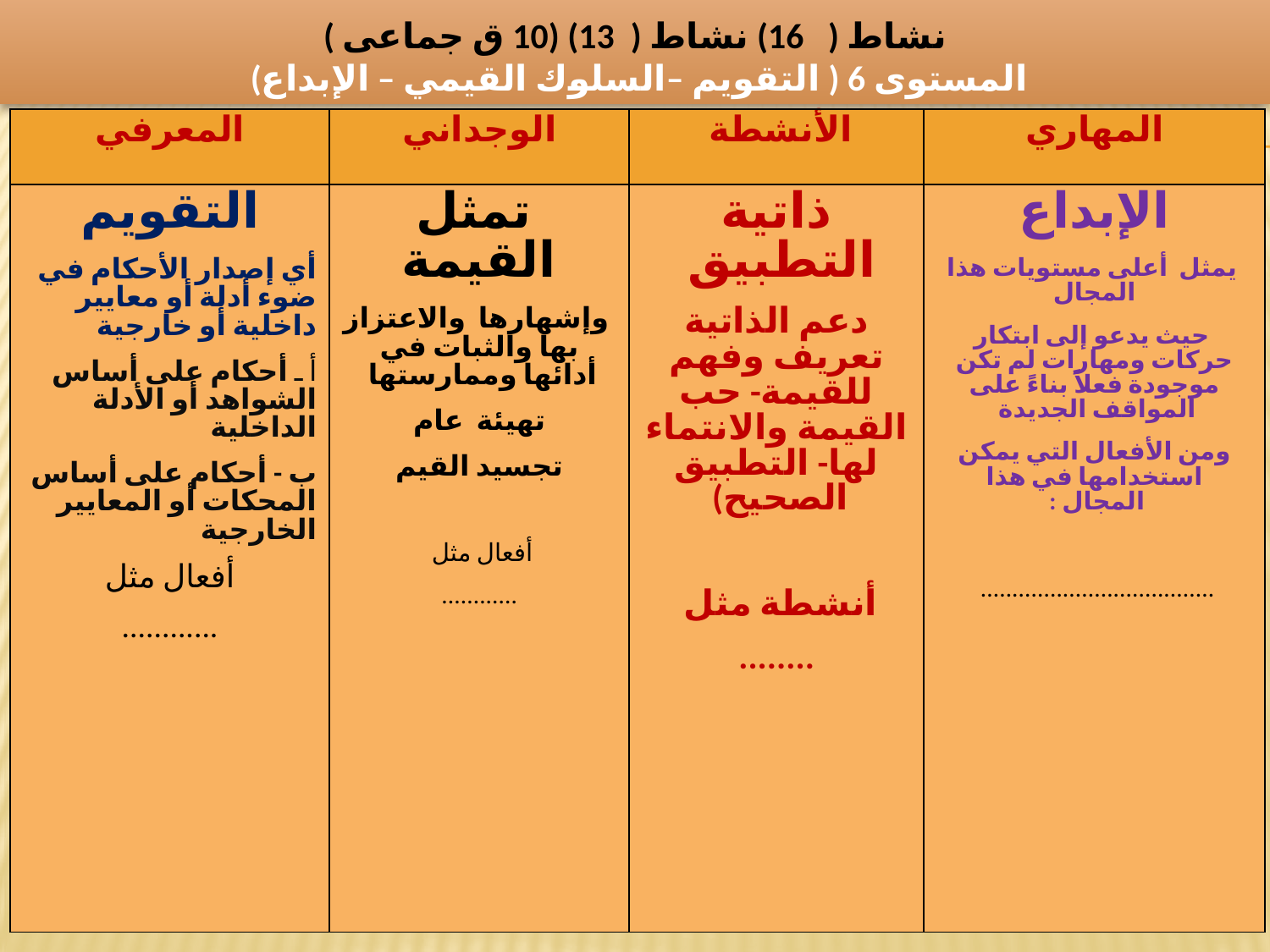

نشاط (   16) نشاط (  13) (10 ق جماعى )
المستوى 6 ( التقويم –السلوك القيمي – الإبداع)
| المعرفي | الوجداني | الأنشطة | المهاري |
| --- | --- | --- | --- |
| التقويم أي إصدار الأحكام في ضوء أدلة أو معايير داخلية أو خارجية أ ـ أحكام على أساس الشواهد أو الأدلة الداخلية ب - أحكام على أساس المحكات أو المعايير الخارجية أفعال مثل ............ | تمثل القيمة وإشهارها  والاعتزاز بها والثبات في أدائها وممارستها تهيئة عام  تجسيد القيم أفعال مثل ............ | ذاتية التطبيق دعم الذاتية تعريف وفهم للقيمة- حب القيمة والانتماء لها- التطبيق الصحيح) أنشطة مثل ........ | الإبداع يمثل أعلى مستويات هذا المجال حيث يدعو إلى ابتكار حركات ومهارات لم تكن موجودة فعلاً بناءً على المواقف الجديدة ومن الأفعال التي يمكن استخدامها في هذا المجال : ..................................... |